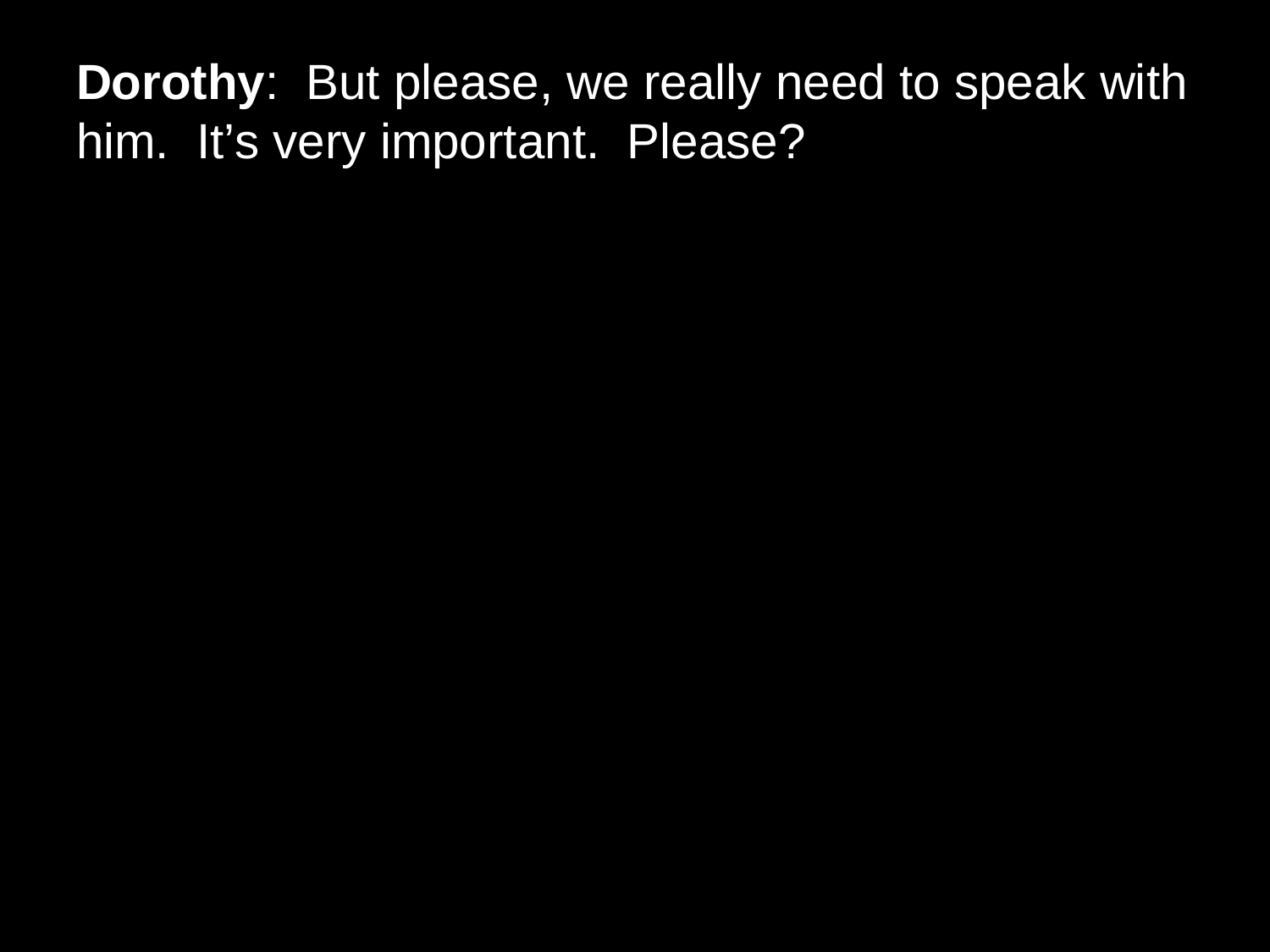

# Dorothy:  But please, we really need to speak with him.  It’s very important.  Please?